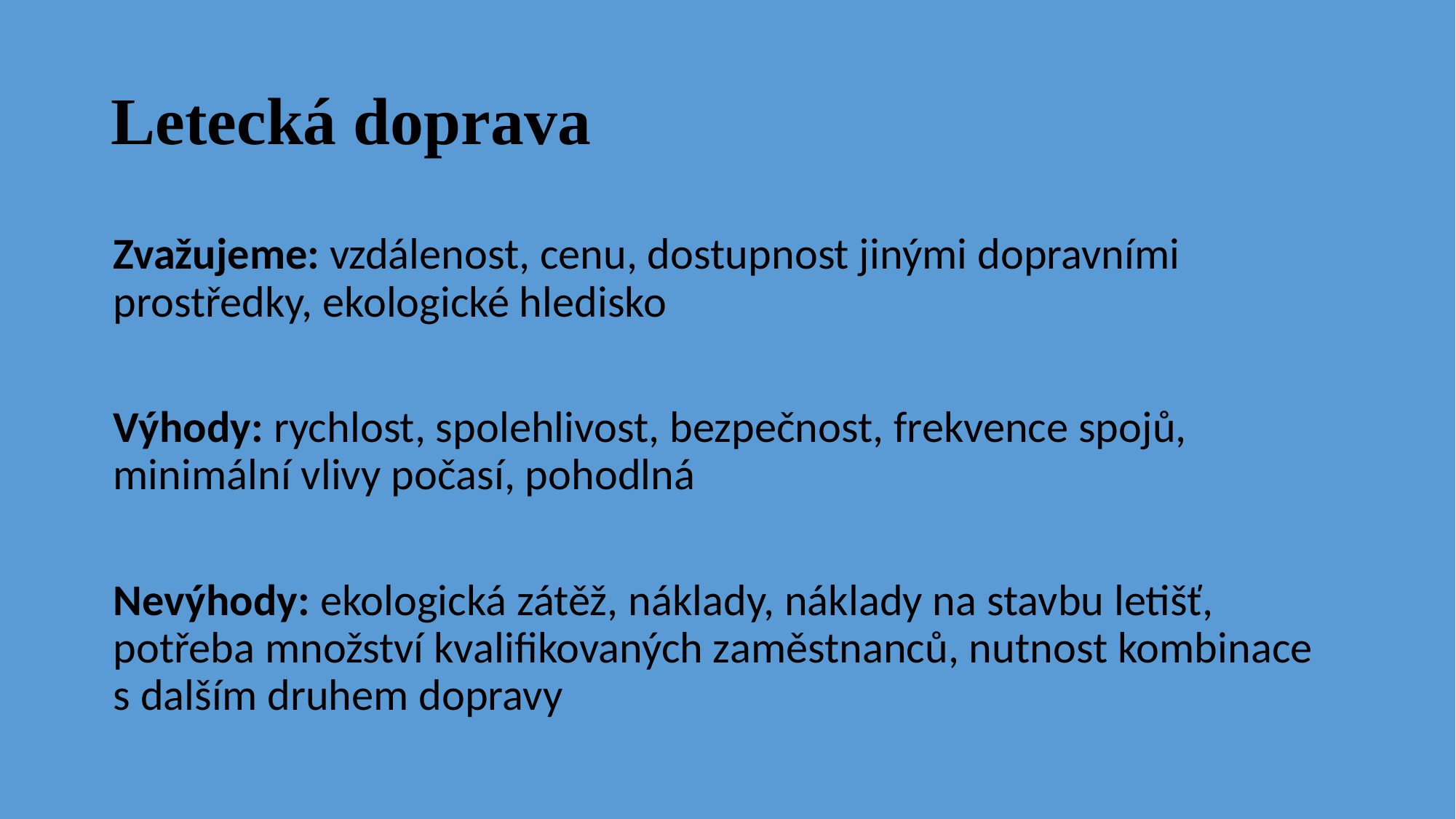

# Letecká doprava
Zvažujeme: vzdálenost, cenu, dostupnost jinými dopravními prostředky, ekologické hledisko
Výhody: rychlost, spolehlivost, bezpečnost, frekvence spojů, minimální vlivy počasí, pohodlná
Nevýhody: ekologická zátěž, náklady, náklady na stavbu letišť, potřeba množství kvalifikovaných zaměstnanců, nutnost kombinace s dalším druhem dopravy